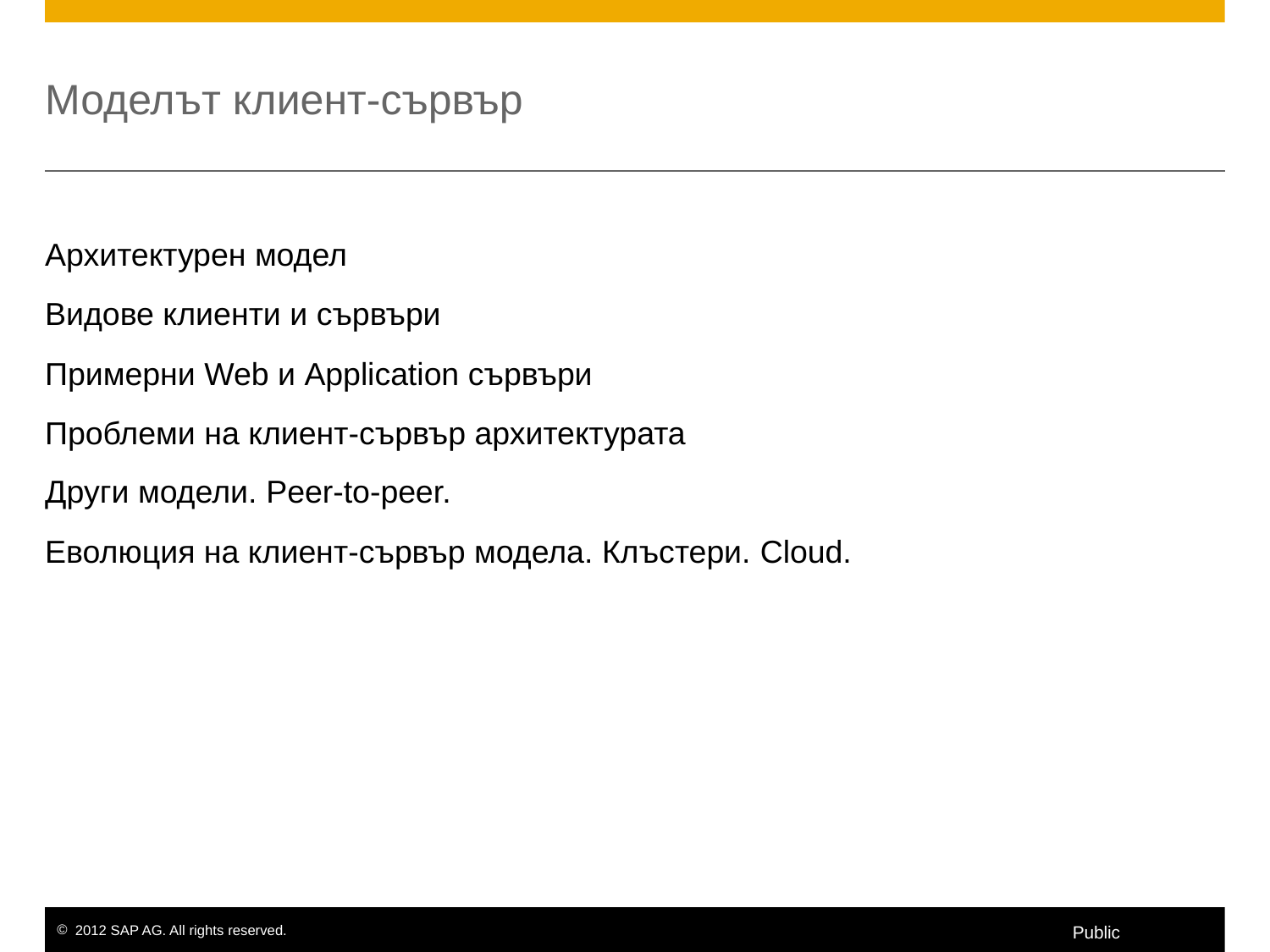

# Моделът клиент-сървър
Архитектурeн модел
Видове клиенти и сървъри
Примерни Web и Application сървъри
Проблеми на клиент-сървър архитектурата
Други модели. Peer-to-peer.
Еволюция на клиент-сървър модела. Клъстери. Cloud.